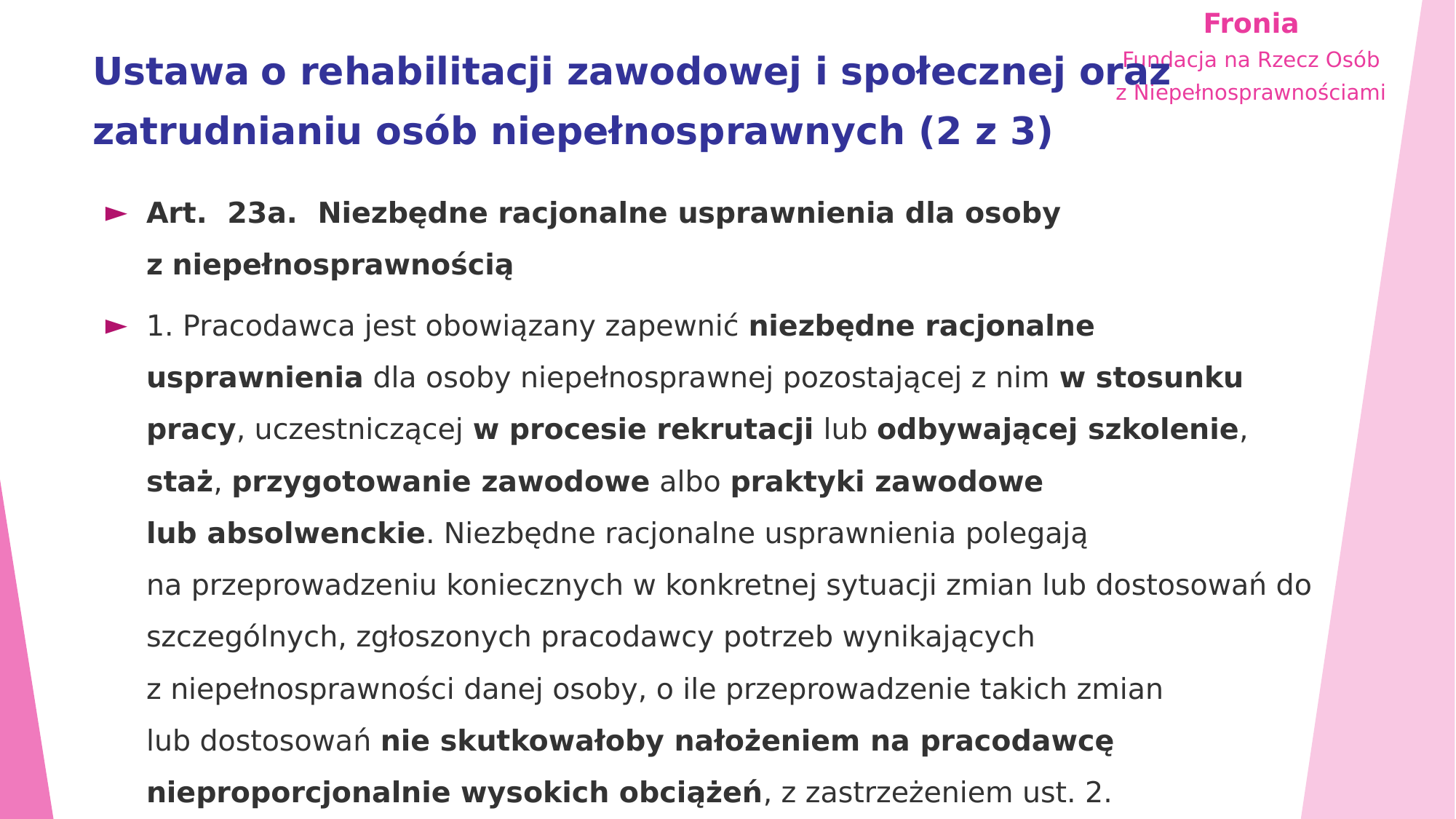

# Ustawa o rehabilitacji zawodowej i społecznej oraz zatrudnianiu osób niepełnosprawnych (2 z 3)
Art.  23a.  Niezbędne racjonalne usprawnienia dla osoby z niepełnosprawnością
1. Pracodawca jest obowiązany zapewnić niezbędne racjonalne usprawnienia dla osoby niepełnosprawnej pozostającej z nim w stosunku pracy, uczestniczącej w procesie rekrutacji lub odbywającej szkolenie, staż, przygotowanie zawodowe albo praktyki zawodowe lub absolwenckie. Niezbędne racjonalne usprawnienia polegają na przeprowadzeniu koniecznych w konkretnej sytuacji zmian lub dostosowań do szczególnych, zgłoszonych pracodawcy potrzeb wynikających z niepełnosprawności danej osoby, o ile przeprowadzenie takich zmian lub dostosowań nie skutkowałoby nałożeniem na pracodawcę nieproporcjonalnie wysokich obciążeń, z zastrzeżeniem ust. 2.